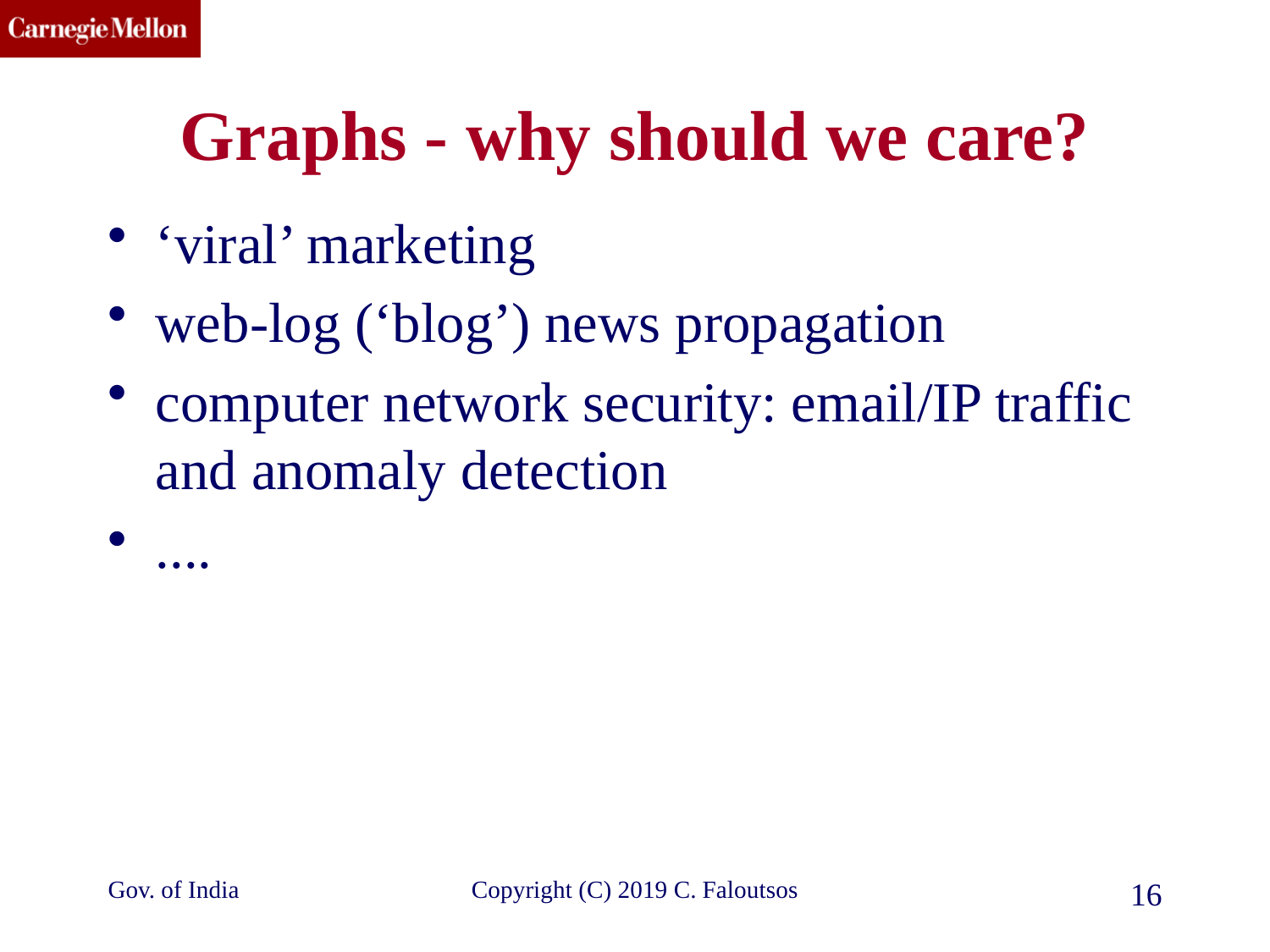

# Graphs - why should we care?
‘viral’ marketing
web-log (‘blog’) news propagation
computer network security: email/IP traffic and anomaly detection
....
Gov. of India
Copyright (C) 2019 C. Faloutsos
16